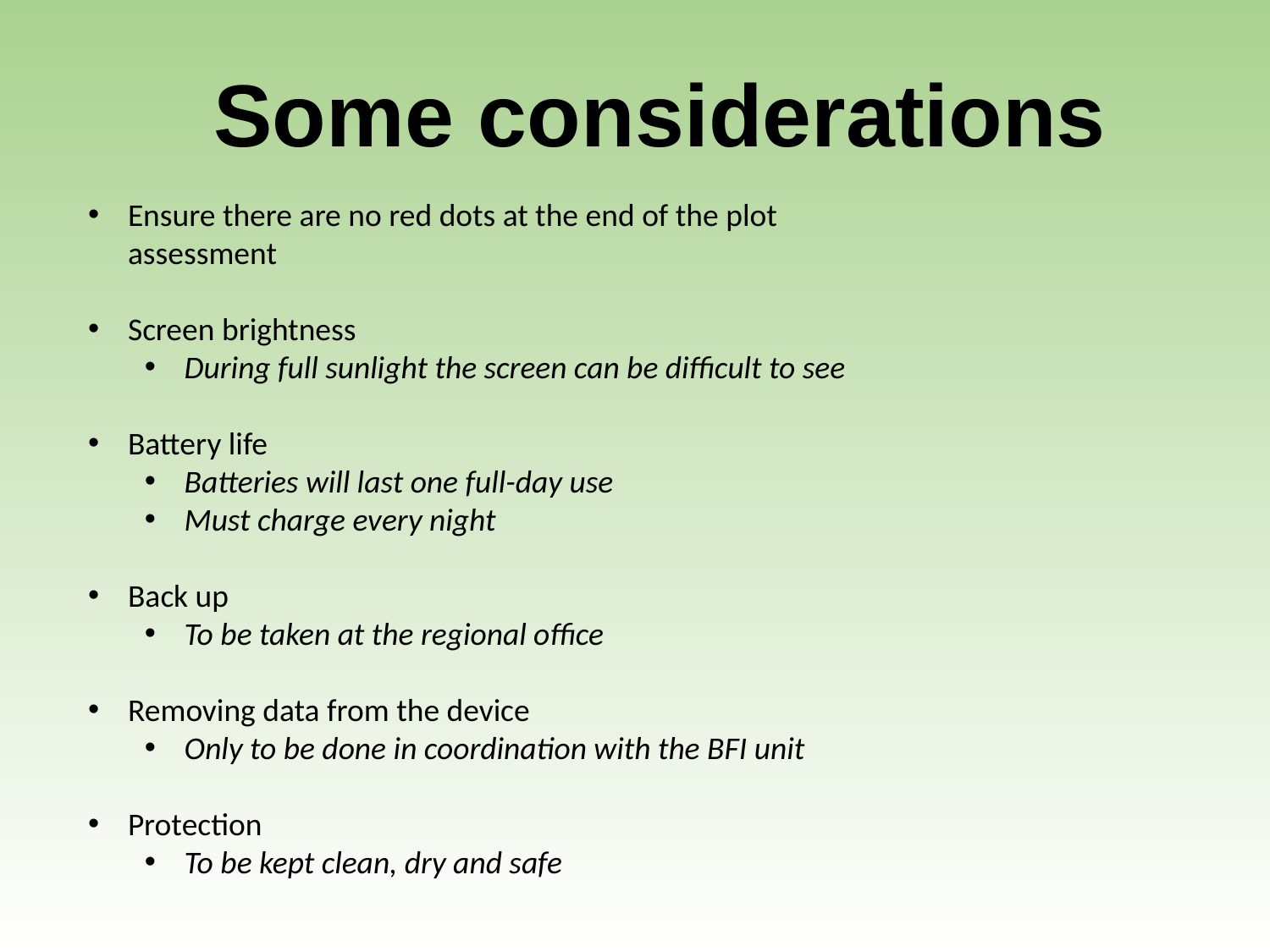

Some considerations
Ensure there are no red dots at the end of the plot assessment

Screen brightness
During full sunlight the screen can be difficult to see

Battery life
Batteries will last one full-day use
Must charge every night

Back up
To be taken at the regional office

Removing data from the device
Only to be done in coordination with the BFI unit

Protection
To be kept clean, dry and safe